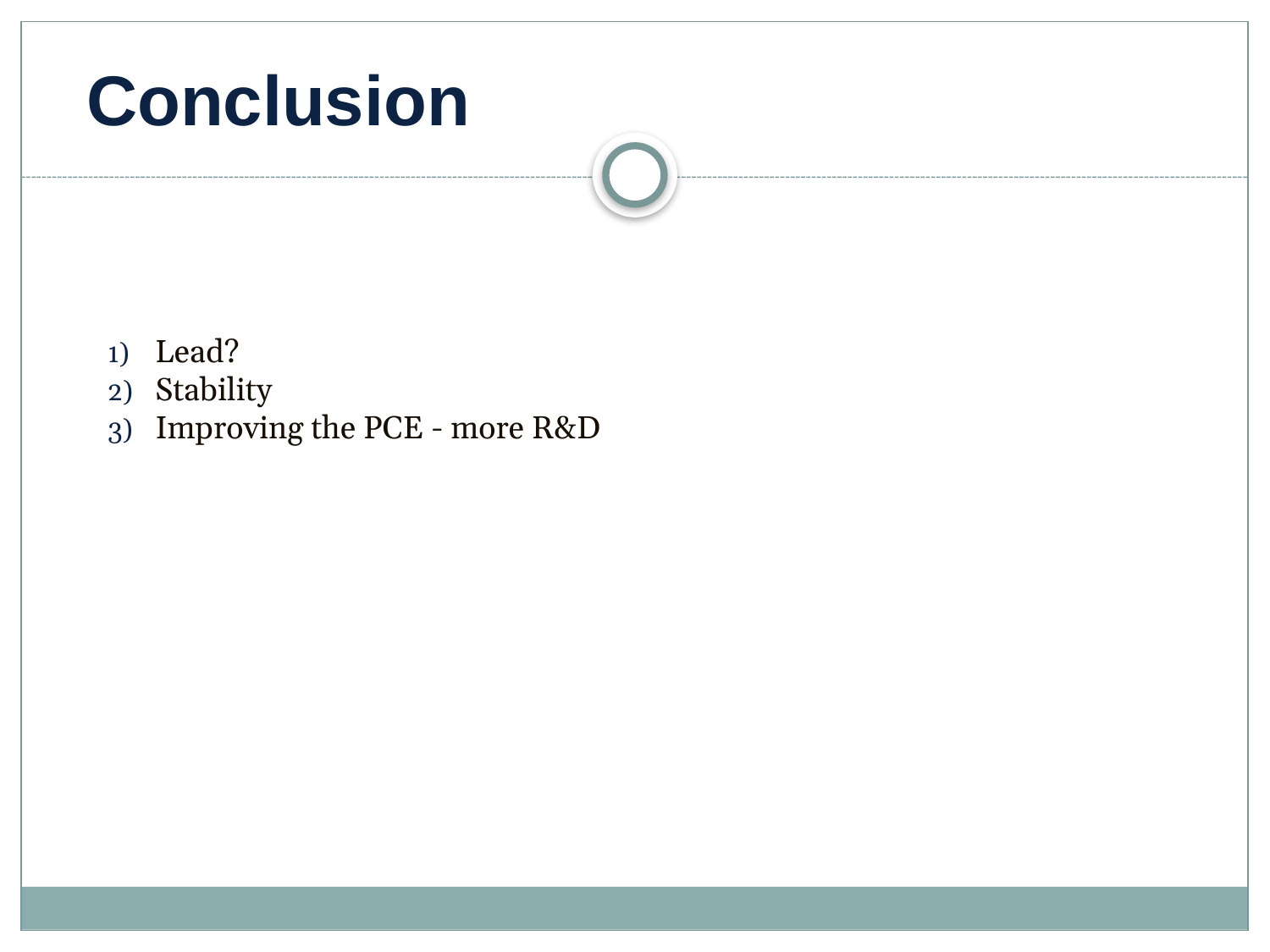

Conclusion
Lead?
Stability
Improving the PCE - more R&D